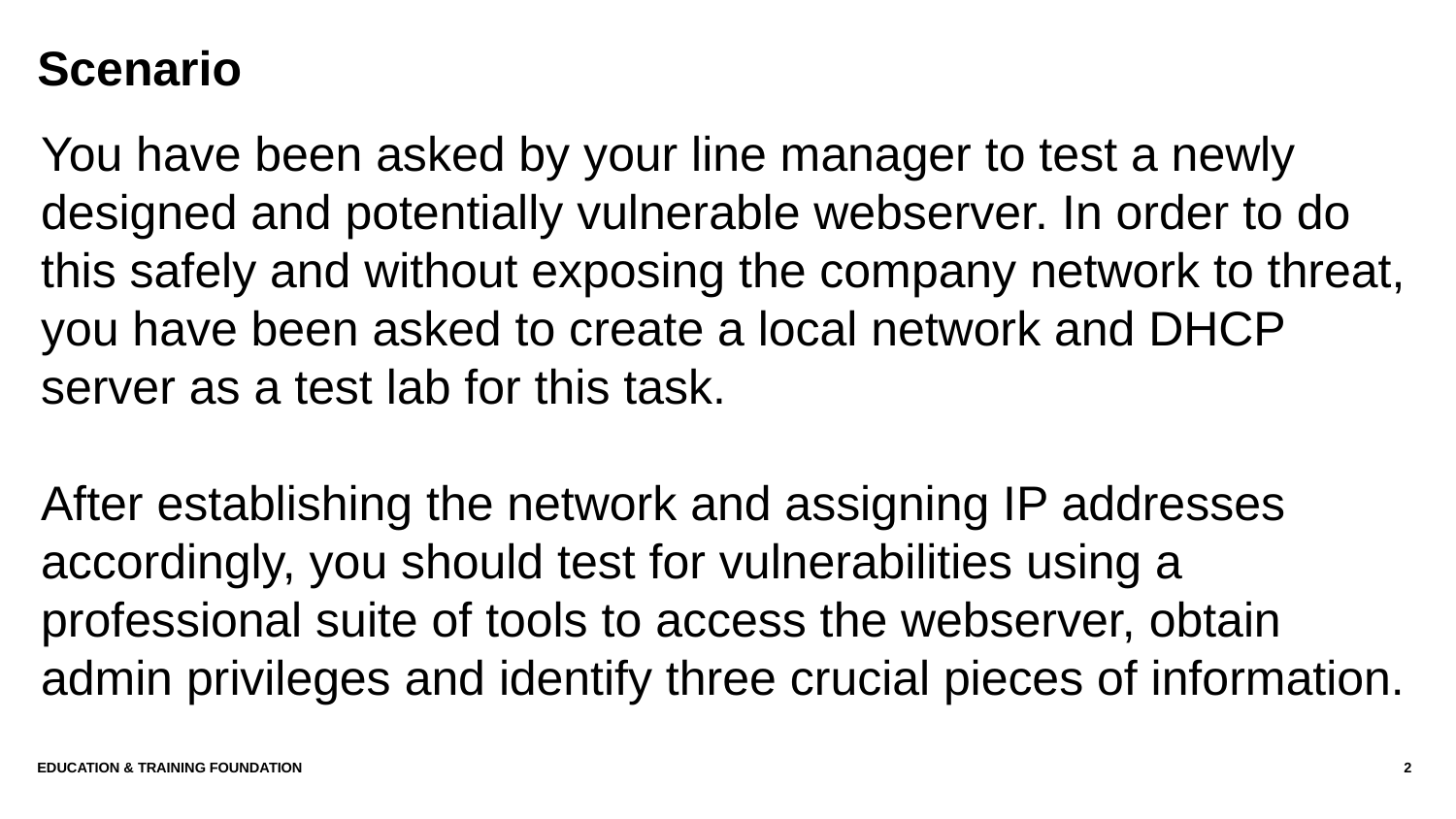

Scenario
You have been asked by your line manager to test a newly designed and potentially vulnerable webserver. In order to do this safely and without exposing the company network to threat, you have been asked to create a local network and DHCP server as a test lab for this task.

After establishing the network and assigning IP addresses accordingly, you should test for vulnerabilities using a professional suite of tools to access the webserver, obtain admin privileges and identify three crucial pieces of information.

Education & Training Foundation
2